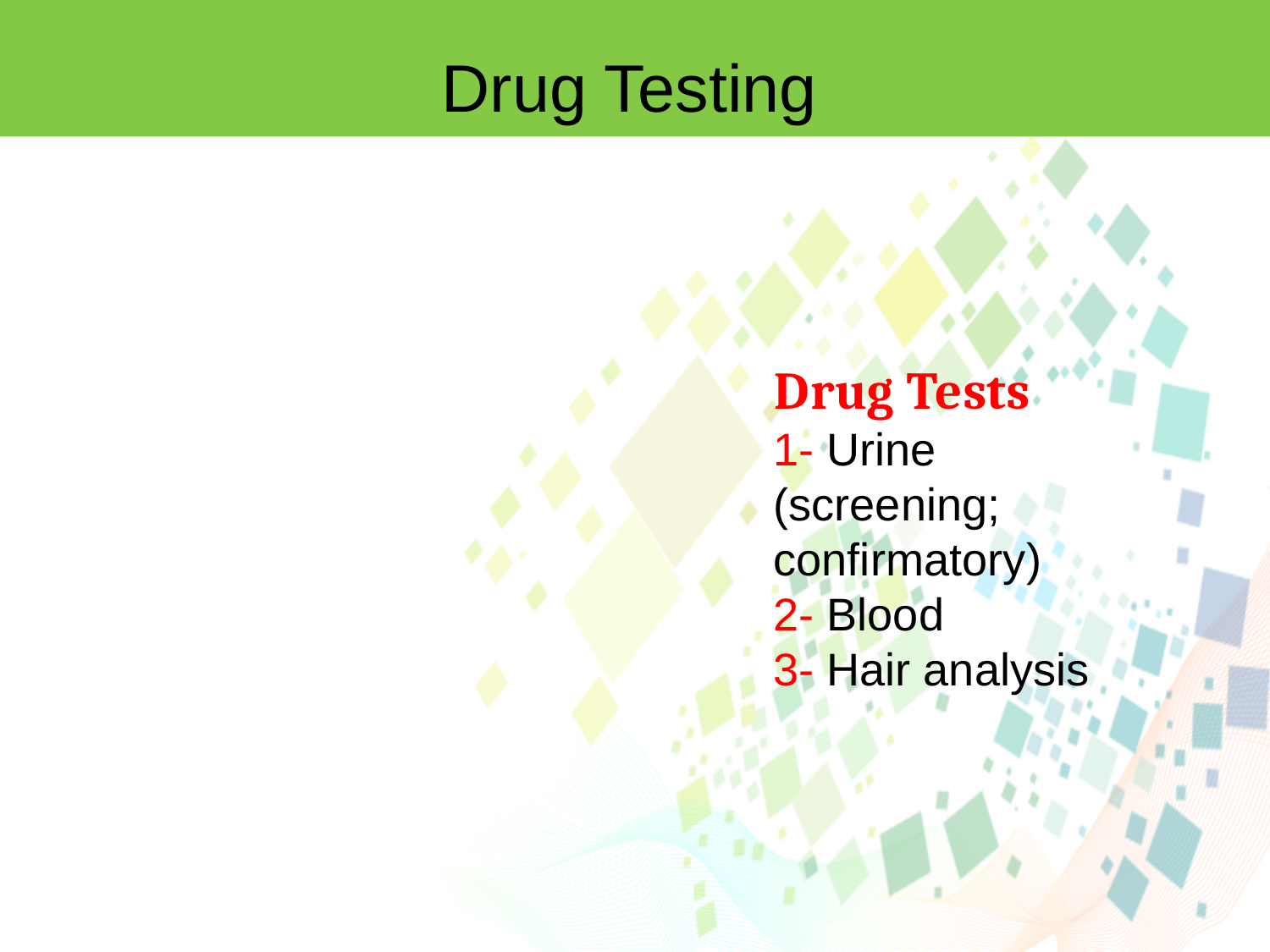

Drug Testing
Drug Tests
1- Urine (screening; conﬁrmatory)
2- Blood
3- Hair analysis